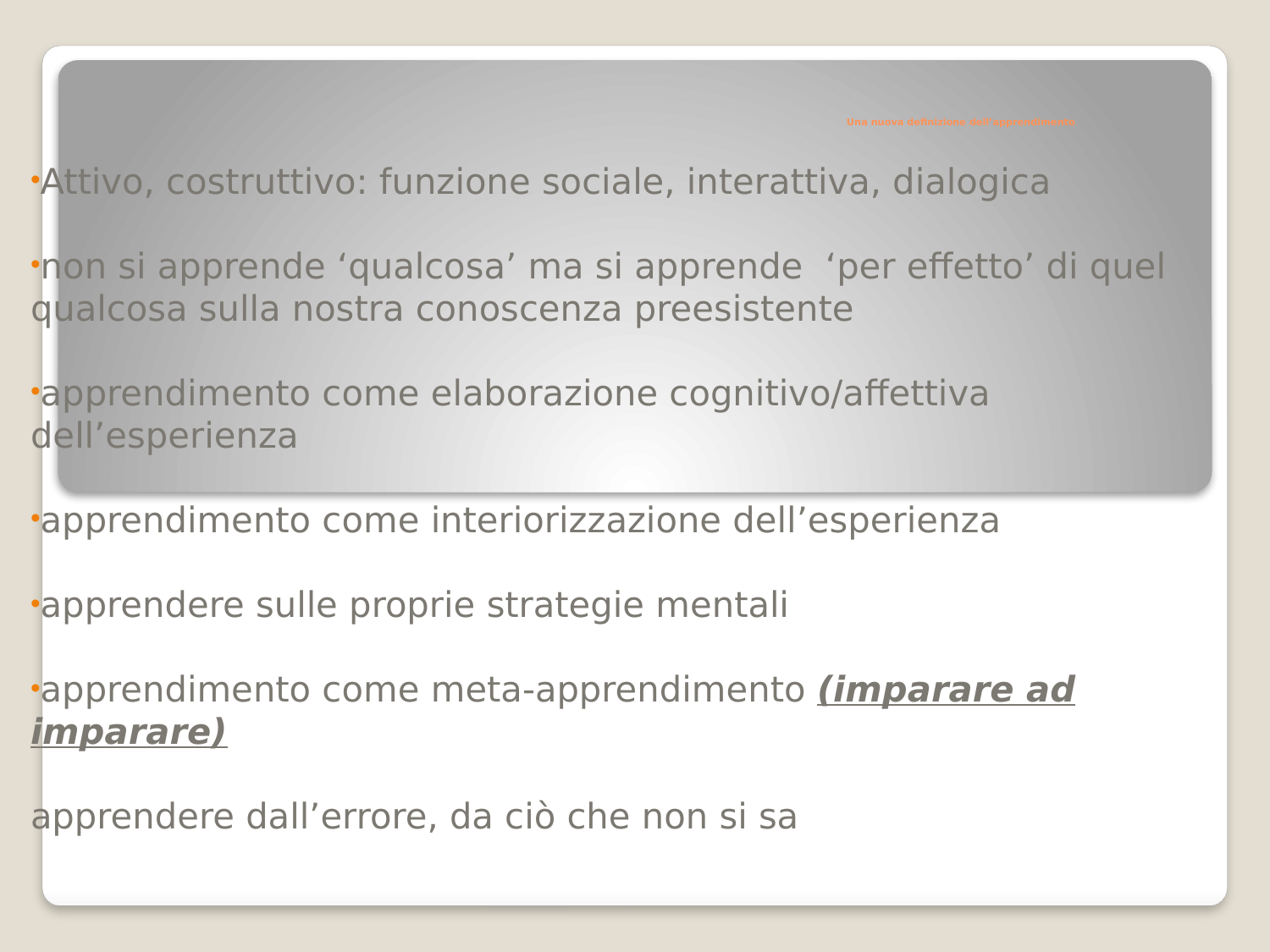

# Una nuova definizione dell’apprendimento
Attivo, costruttivo: funzione sociale, interattiva, dialogica

non si apprende ‘qualcosa’ ma si apprende  ‘per effetto’ di quel qualcosa sulla nostra conoscenza preesistente

apprendimento come elaborazione cognitivo/affettiva dell’esperienza

apprendimento come interiorizzazione dell’esperienza

apprendere sulle proprie strategie mentali

apprendimento come meta-apprendimento (imparare ad imparare)

apprendere dall’errore, da ciò che non si sa